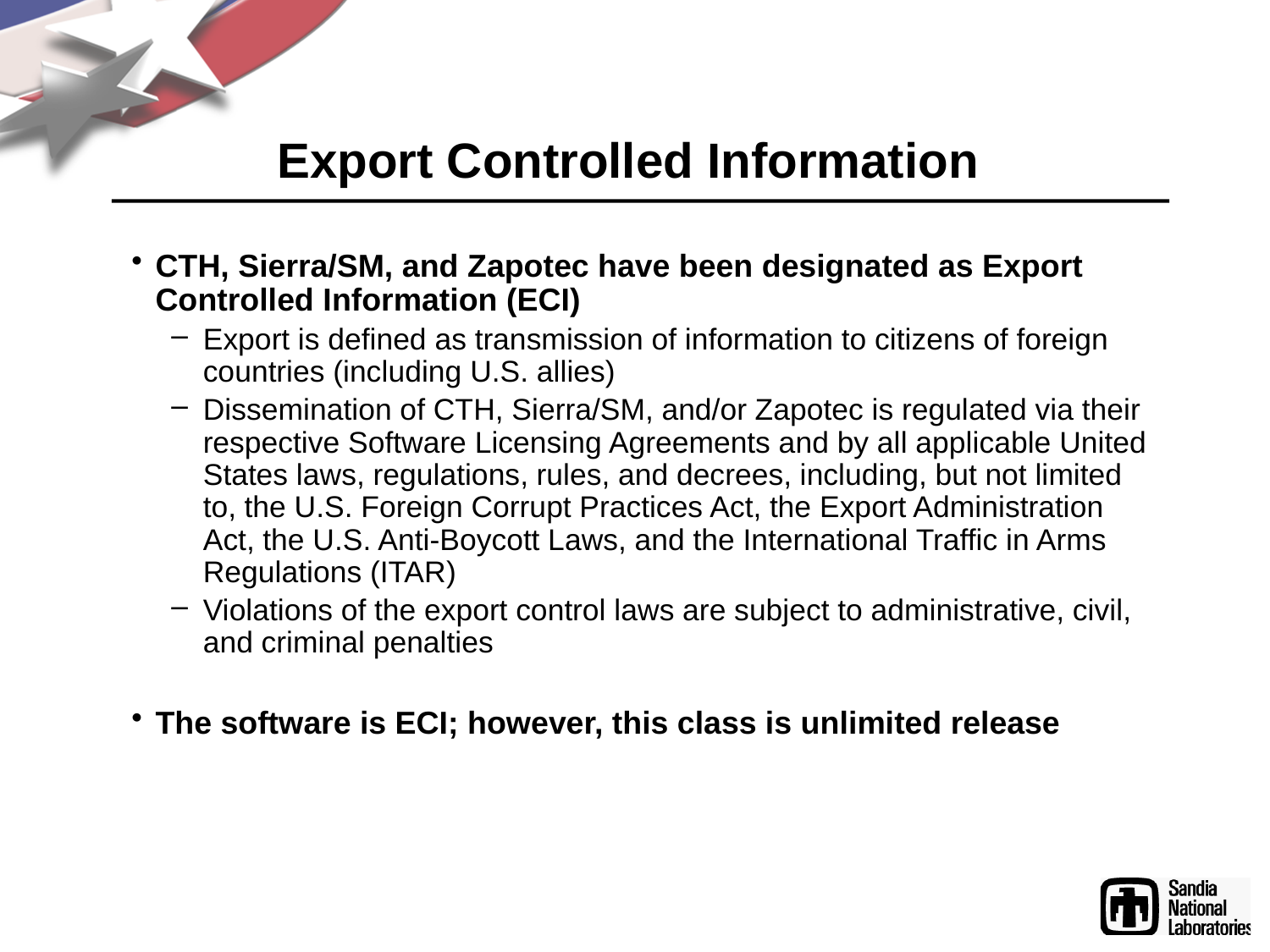

# Export Controlled Information
CTH, Sierra/SM, and Zapotec have been designated as Export Controlled Information (ECI)
Export is defined as transmission of information to citizens of foreign countries (including U.S. allies)
Dissemination of CTH, Sierra/SM, and/or Zapotec is regulated via their respective Software Licensing Agreements and by all applicable United States laws, regulations, rules, and decrees, including, but not limited to, the U.S. Foreign Corrupt Practices Act, the Export Administration Act, the U.S. Anti-Boycott Laws, and the International Traffic in Arms Regulations (ITAR)
Violations of the export control laws are subject to administrative, civil, and criminal penalties

The software is ECI; however, this class is unlimited release